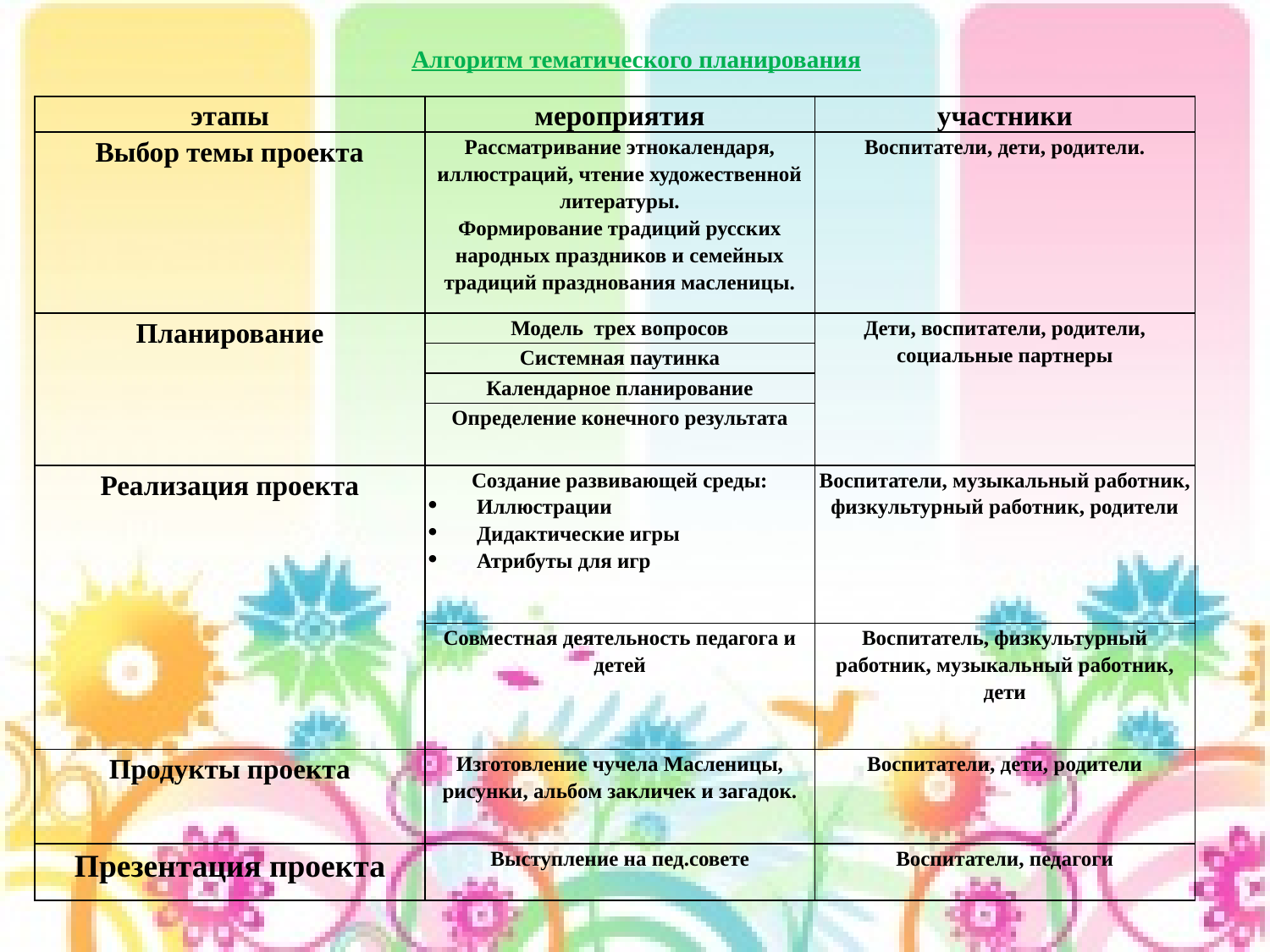

# Алгоритм тематического планирования
| этапы | мероприятия | участники |
| --- | --- | --- |
| Выбор темы проекта | Рассматривание этнокалендаря, иллюстраций, чтение художественной литературы. Формирование традиций русских народных праздников и семейных традиций празднования масленицы. | Воспитатели, дети, родители. |
| Планирование | Модель трех вопросов | Дети, воспитатели, родители, социальные партнеры |
|  | Системная паутинка |  |
|  | Календарное планирование |  |
|  | Определение конечного результата |  |
| Реализация проекта | Создание развивающей среды: Иллюстрации Дидактические игры Атрибуты для игр | Воспитатели, музыкальный работник, физкультурный работник, родители |
|  | Совместная деятельность педагога и детей | Воспитатель, физкультурный работник, музыкальный работник, дети |
| Продукты проекта | Изготовление чучела Масленицы, рисунки, альбом закличек и загадок. | Воспитатели, дети, родители |
| Презентация проекта | Выступление на пед.совете | Воспитатели, педагоги |